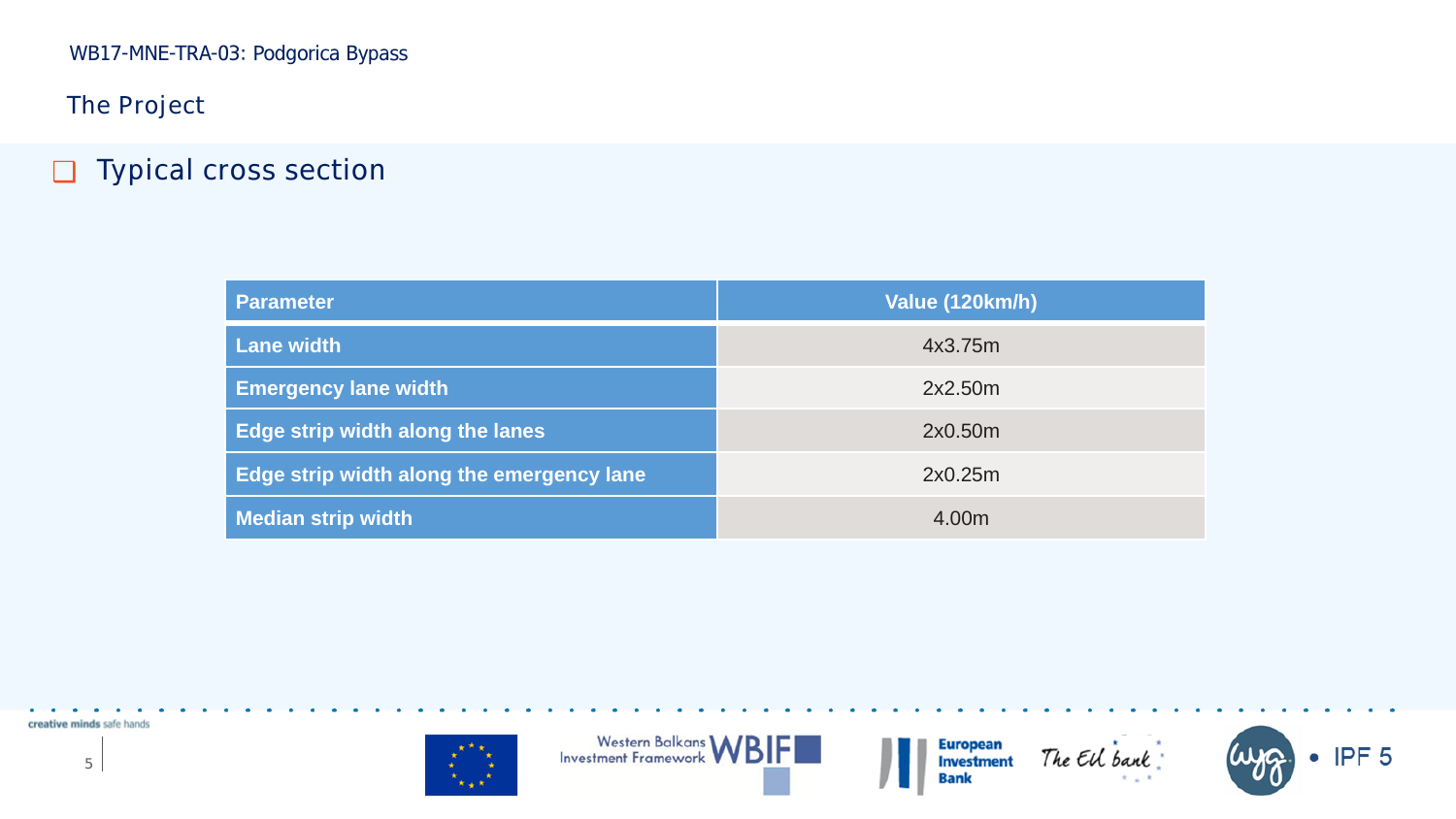

WB17-MNE-TRA-03: Podgorica Bypass
# The Project
  Typical cross section

| Parameter | Value (120km/h) |
| --- | --- |
| Lane width | 4x3.75m |
| Emergency lane width | 2x2.50m |
| Edge strip width along the lanes | 2x0.50m |
| Edge strip width along the emergency lane | 2x0.25m |
| Median strip width | 4.00m |
5